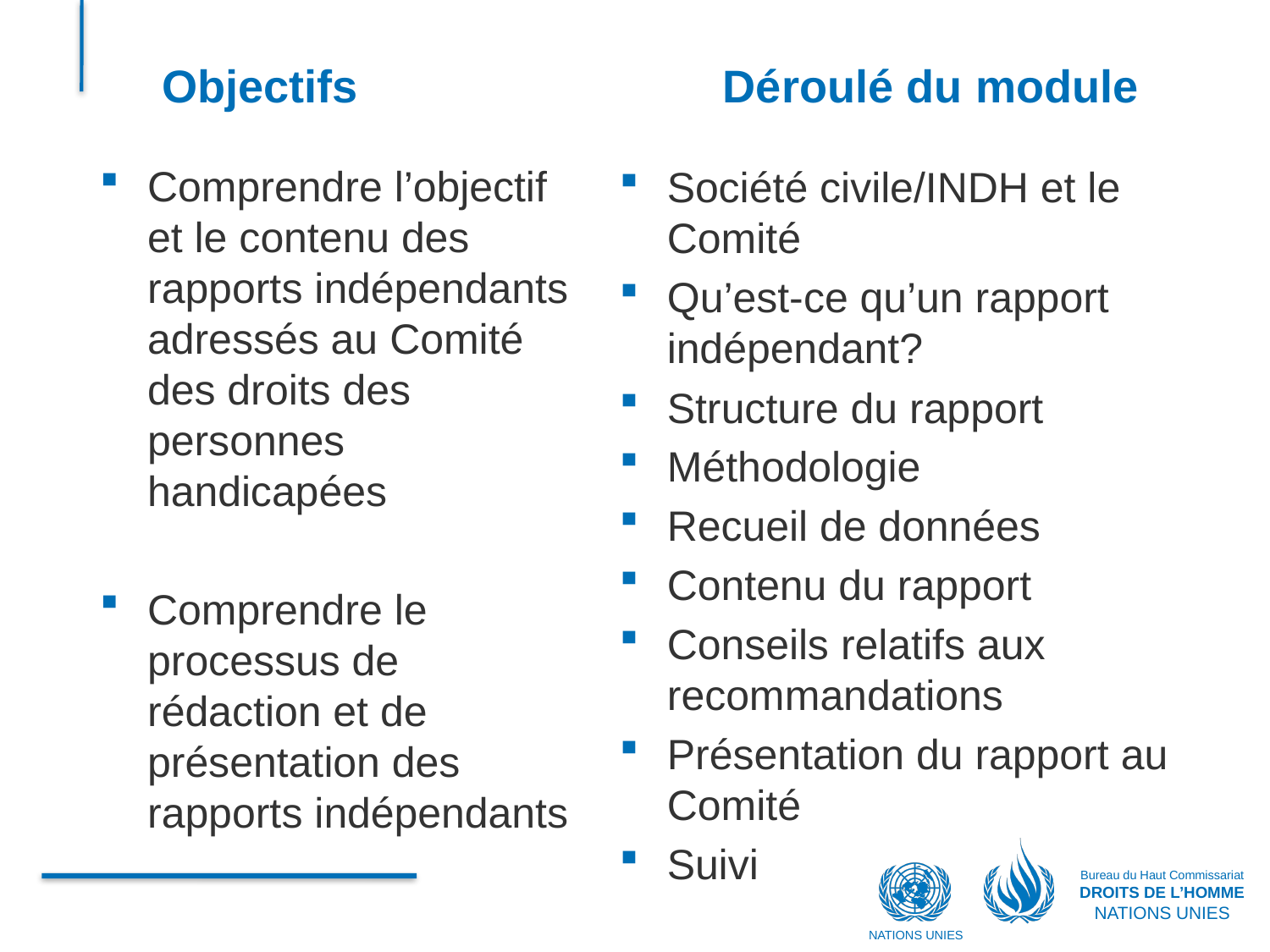

Objectifs
Déroulé du module
Comprendre l’objectif et le contenu des rapports indépendants adressés au Comité des droits des personnes handicapées

Comprendre le processus de rédaction et de présentation des rapports indépendants

Société civile/INDH et le Comité
Qu’est-ce qu’un rapport indépendant?
Structure du rapport
Méthodologie
Recueil de données
Contenu du rapport
Conseils relatifs aux recommandations
Présentation du rapport au Comité
Suivi

Bureau du Haut Commissariat
DROITS DE L’HOMME
NATIONS UNIES
NATIONS UNIES